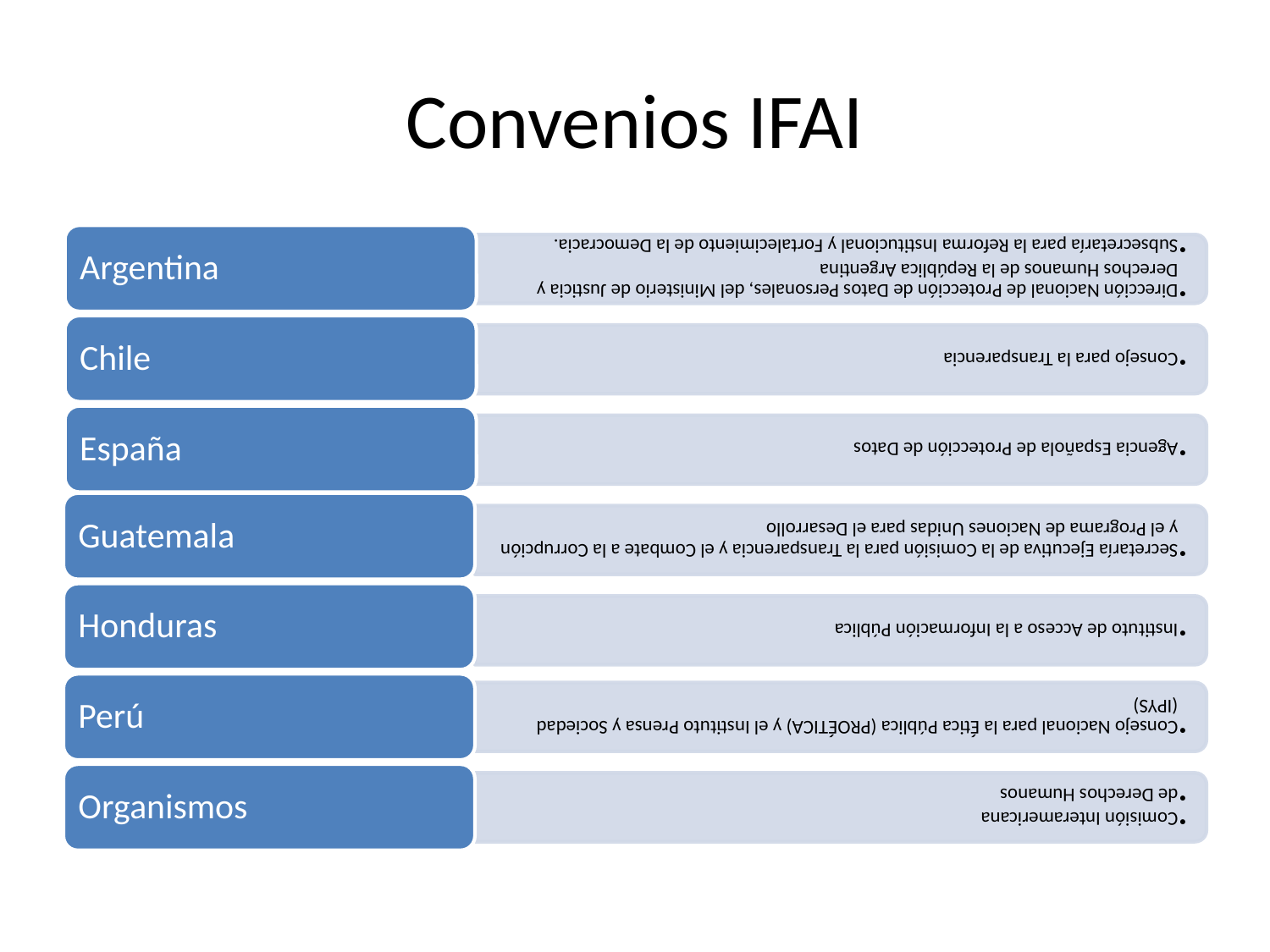

# Convenios IFAI
Dirección Nacional de Protección de Datos Personales, del Ministerio de Justicia y Derechos Humanos de la República Argentina
Subsecretaría para la Reforma Institucional y Fortalecimiento de la Democracia.
Argentina
Consejo para la Transparencia
Chile
Agencia Española de Protección de Datos
España
Secretaría Ejecutiva de la Comisión para la Transparencia y el Combate a la Corrupción y el Programa de Naciones Unidas para el Desarrollo
Guatemala
Instituto de Acceso a la Información Pública
Honduras
Consejo Nacional para la Ética Pública (PROÉTICA) y el Instituto Prensa y Sociedad (IPYS)
Perú
Comisión Interamericana
de Derechos Humanos
Organismos